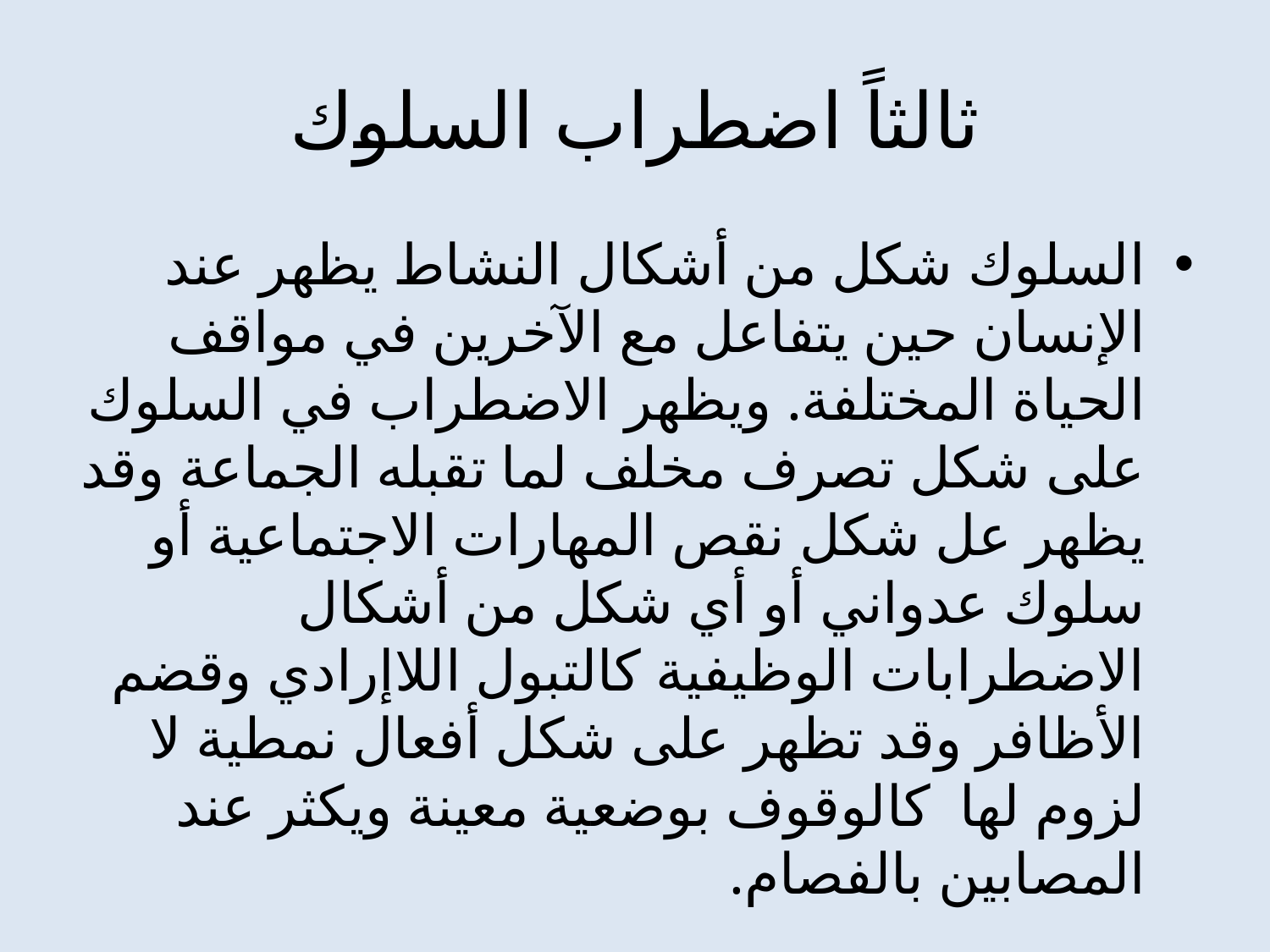

# ثالثاً اضطراب السلوك
السلوك شكل من أشكال النشاط يظهر عند الإنسان حين يتفاعل مع الآخرين في مواقف الحياة المختلفة. ويظهر الاضطراب في السلوك على شكل تصرف مخلف لما تقبله الجماعة وقد يظهر عل شكل نقص المهارات الاجتماعية أو سلوك عدواني أو أي شكل من أشكال الاضطرابات الوظيفية كالتبول اللاإرادي وقضم الأظافر وقد تظهر على شكل أفعال نمطية لا لزوم لها  كالوقوف بوضعية معينة ويكثر عند المصابين بالفصام.